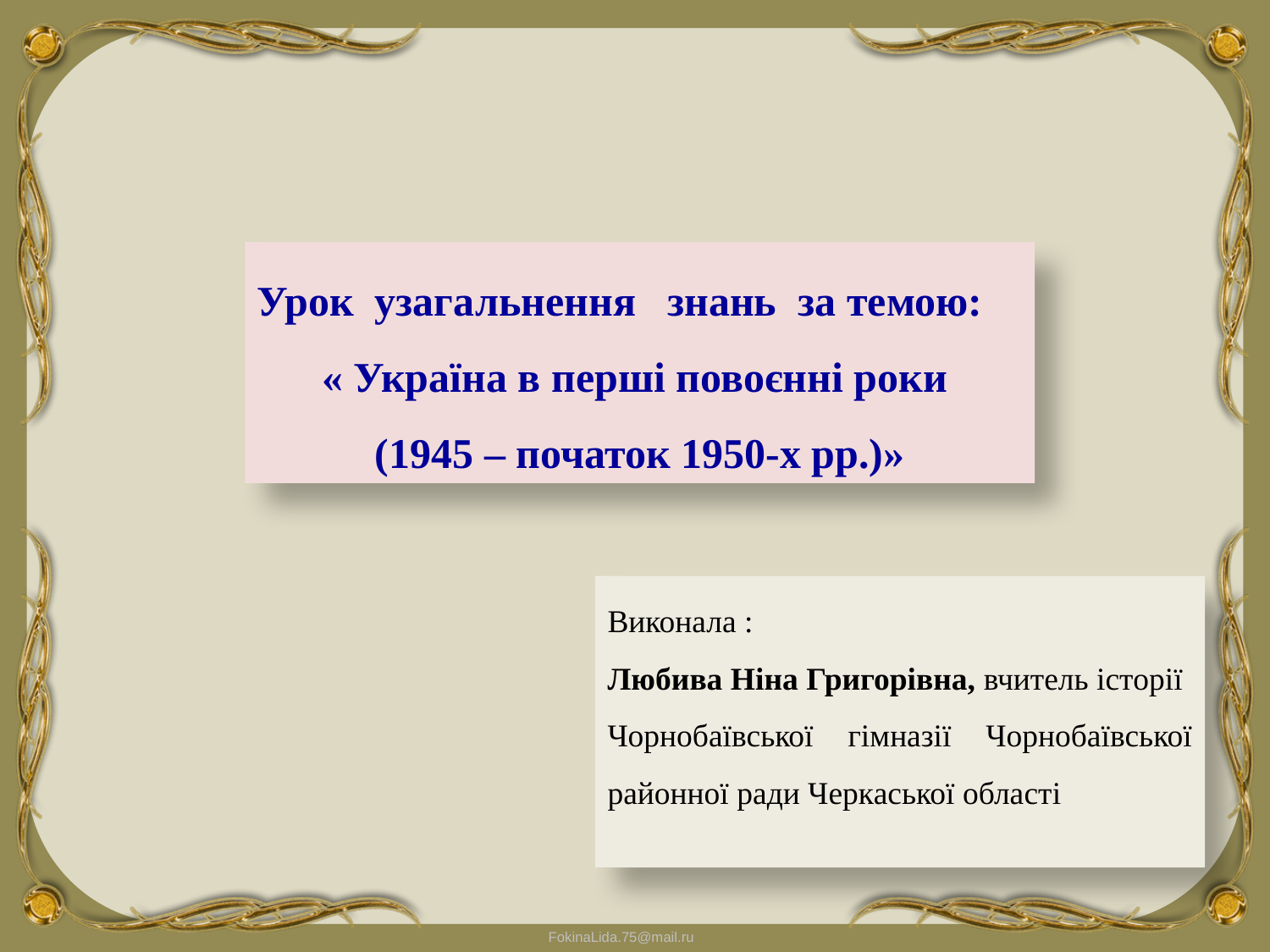

Урок  узагальнення   знань  за темою:
« Україна в перші повоєнні роки
(1945 – початок 1950-х рр.)»
Виконала :
Любива Ніна Григорівна, вчитель історії
Чорнобаївської гімназії Чорнобаївської районної ради Черкаської області